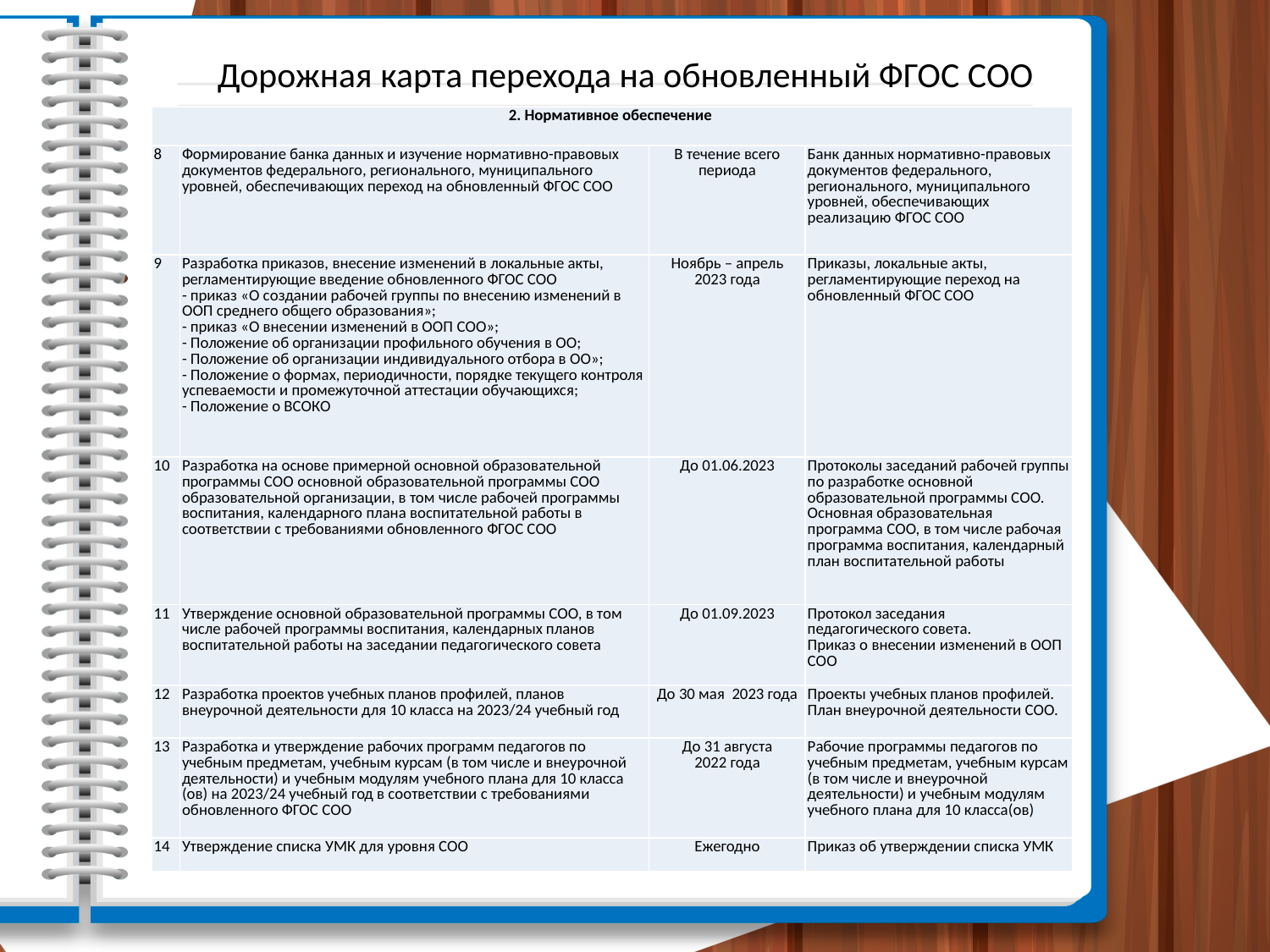

# Дорожная карта перехода на обновленный ФГОС СОО
| 2. Нормативное обеспечение |  |  |  |
| --- | --- | --- | --- |
| 8 | Формирование банка данных и изучение нормативно-правовых документов федерального, регионального, муниципального уровней, обеспечивающих переход на обновленный ФГОС СОО | В течение всего периода | Банк данных нормативно-правовых документов федерального, регионального, муниципального уровней, обеспечивающих реализацию ФГОС СОО |
| 9 | Разработка приказов, внесение изменений в локальные акты, регламентирующие введение обновленного ФГОС СОО - приказ «О создании рабочей группы по внесению изменений в ООП среднего общего образования»; - приказ «О внесении изменений в ООП СОО»; - Положение об организации профильного обучения в ОО; - Положение об организации индивидуального отбора в ОО»; - Положение о формах, периодичности, порядке текущего контроля успеваемости и промежуточной аттестации обучающихся; - Положение о ВСОКО | Ноябрь – апрель 2023 года | Приказы, локальные акты, регламентирующие переход на обновленный ФГОС СОО |
| 10 | Разработка на основе примерной основной образовательной программы СОО основной образовательной программы СОО образовательной организации, в том числе рабочей программы воспитания, календарного плана воспитательной работы в соответствии с требованиями обновленного ФГОС СОО | До 01.06.2023 | Протоколы заседаний рабочей группы по разработке основной образовательной программы СОО. Основная образовательная программа СОО, в том числе рабочая программа воспитания, календарный план воспитательной работы |
| 11 | Утверждение основной образовательной программы СОО, в том числе рабочей программы воспитания, календарных планов воспитательной работы на заседании педагогического совета | До 01.09.2023 | Протокол заседания педагогического совета. Приказ о внесении изменений в ООП СОО |
| 12 | Разработка проектов учебных планов профилей, планов внеурочной деятельности для 10 класса на 2023/24 учебный год | До 30 мая 2023 года | Проекты учебных планов профилей. План внеурочной деятельности СОО. |
| 13 | Разработка и утверждение рабочих программ педагогов по учебным предметам, учебным курсам (в том числе и внеурочной деятельности) и учебным модулям учебного плана для 10 класса (ов) на 2023/24 учебный год в соответствии с требованиями обновленного ФГОС СОО | До 31 августа 2022 года | Рабочие программы педагогов по учебным предметам, учебным курсам (в том числе и внеурочной деятельности) и учебным модулям учебного плана для 10 класса(ов) |
| 14 | Утверждение списка УМК для уровня СОО | Ежегодно | Приказ об утверждении списка УМК |